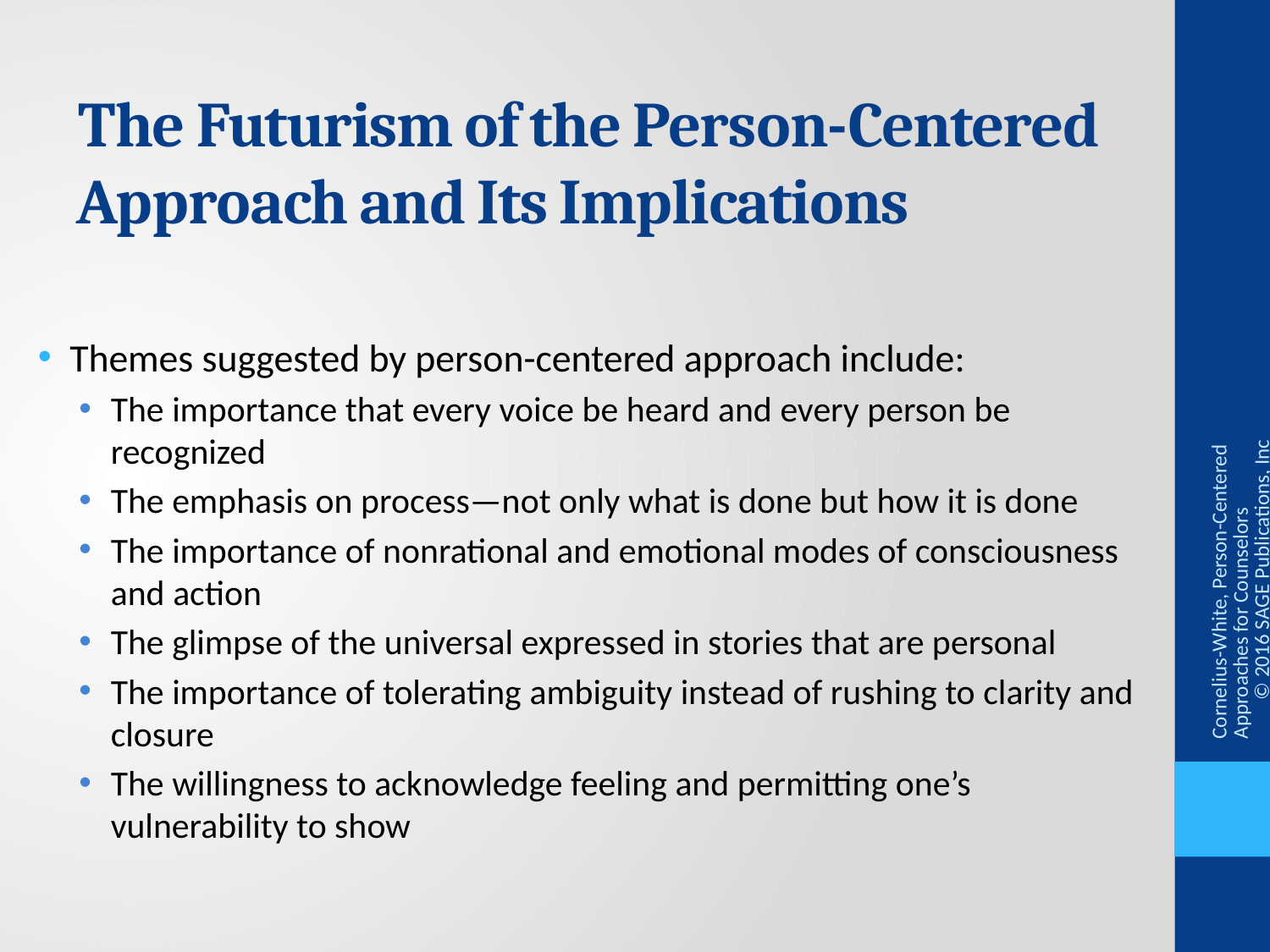

# The Futurism of the Person-Centered Approach and Its Implications
Themes suggested by person-centered approach include:
The importance that every voice be heard and every person be recognized
The emphasis on process—not only what is done but how it is done
The importance of nonrational and emotional modes of consciousness and action
The glimpse of the universal expressed in stories that are personal
The importance of tolerating ambiguity instead of rushing to clarity and closure
The willingness to acknowledge feeling and permitting one’s vulnerability to show

Cornelius-White, Person-Centered Approaches for Counselors                      © 2016 SAGE Publications, Inc.